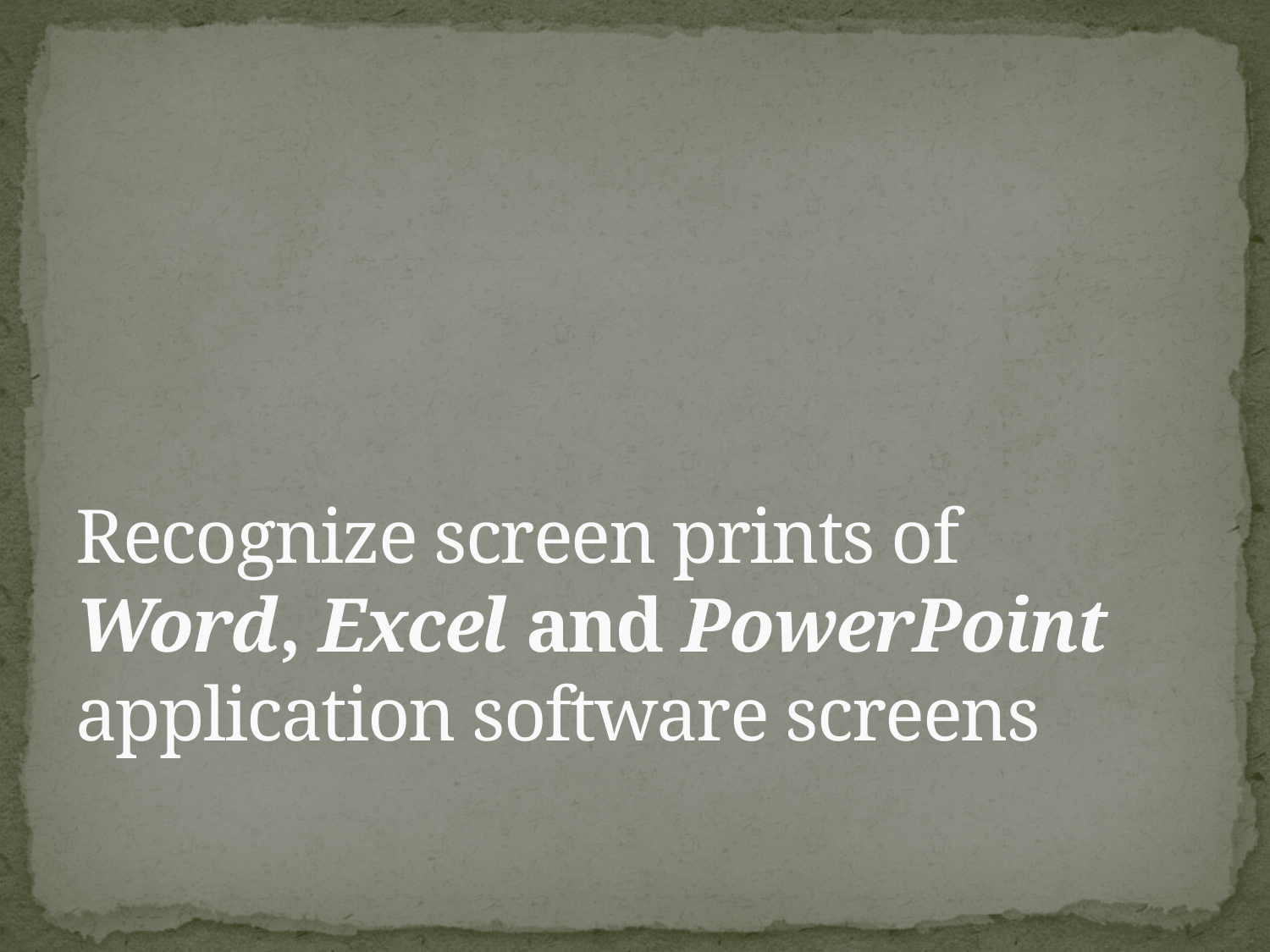

# Recognize screen prints of Word, Excel and PowerPoint application software screens